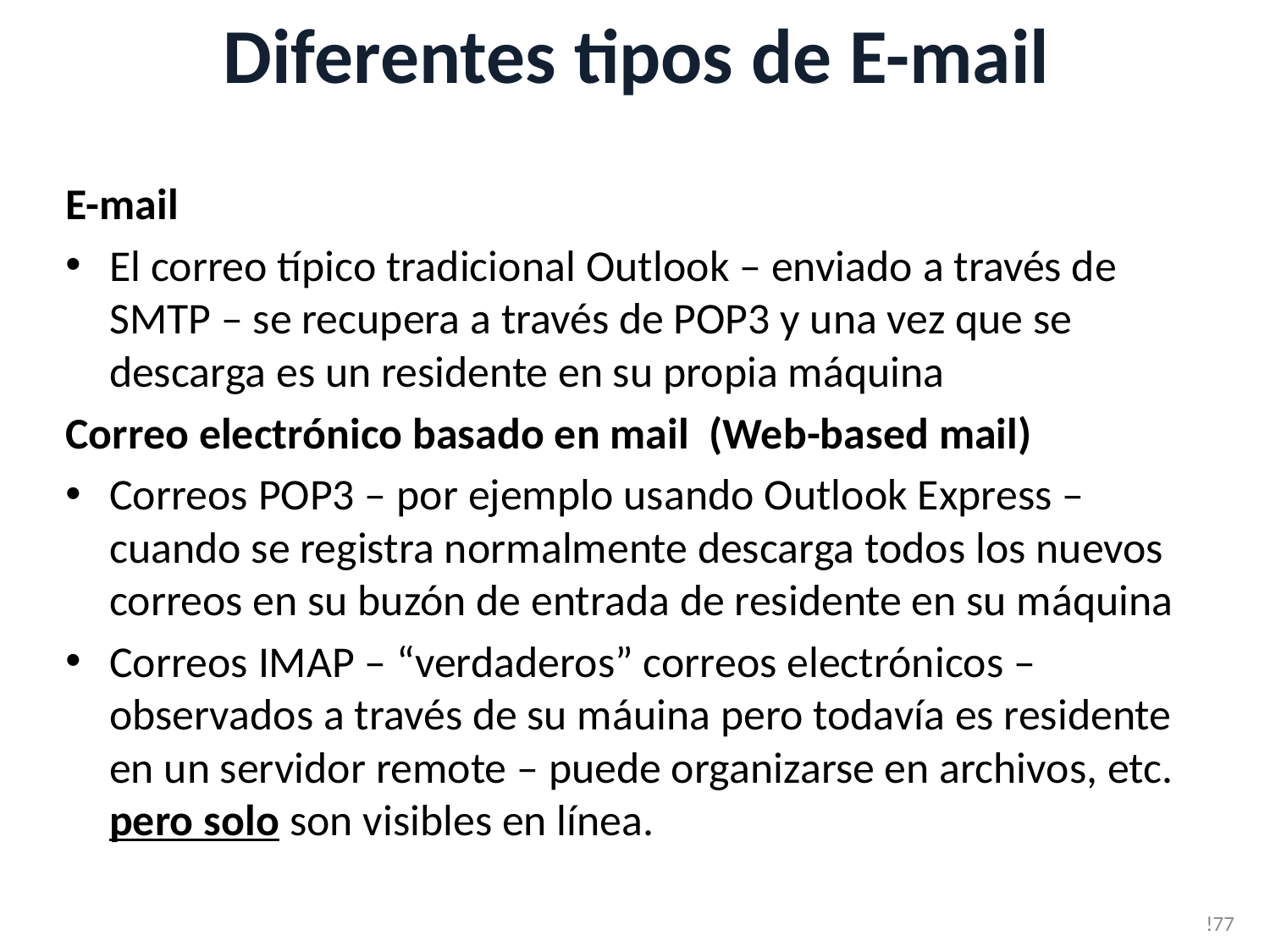

# Diferentes tipos de E-mail
E-mail
El correo típico tradicional Outlook – enviado a través de SMTP – se recupera a través de POP3 y una vez que se descarga es un residente en su propia máquina
Correo electrónico basado en mail  (Web-based mail)
Correos POP3 – por ejemplo usando Outlook Express – cuando se registra normalmente descarga todos los nuevos correos en su buzón de entrada de residente en su máquina
Correos IMAP – “verdaderos” correos electrónicos – observados a través de su máuina pero todavía es residente en un servidor remote – puede organizarse en archivos, etc. pero solo son visibles en línea.
!77